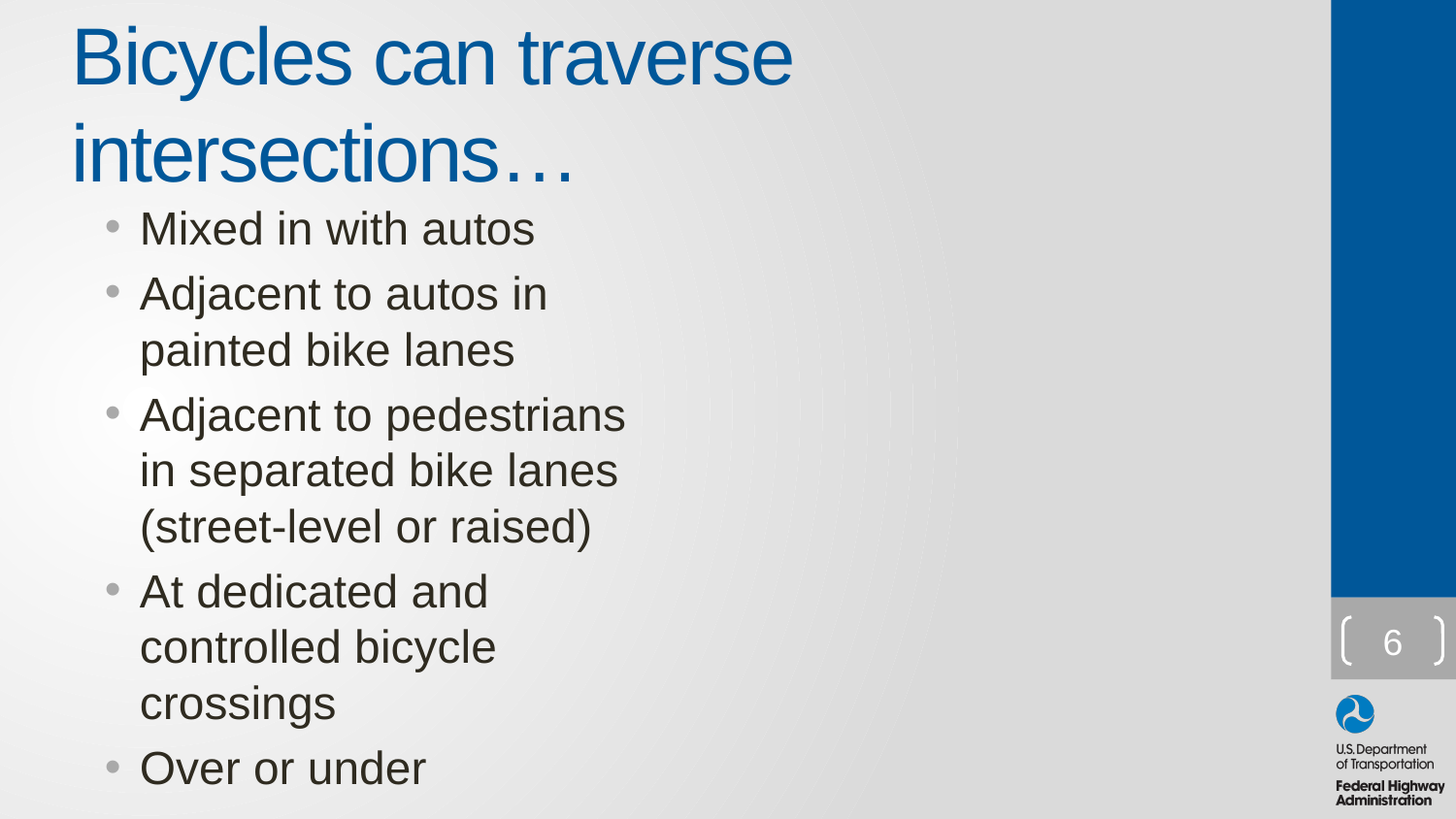

# Bicycles can traverse intersections…
Mixed in with autos
Adjacent to autos in painted bike lanes
Adjacent to pedestrians in separated bike lanes (street-level or raised)
At dedicated and controlled bicycle crossings
Over or under
6